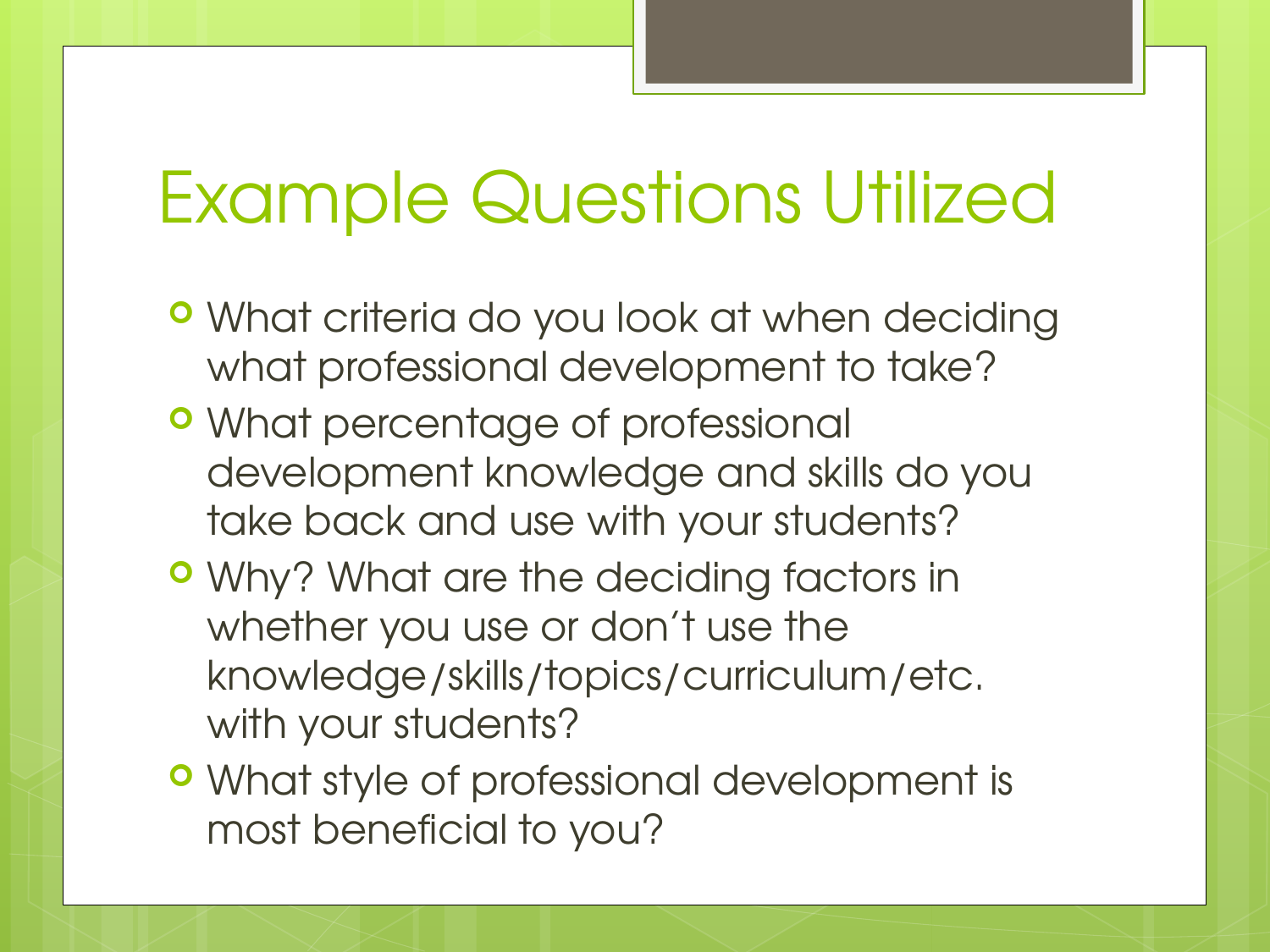

# Example Questions Utilized
What criteria do you look at when deciding what professional development to take?
What percentage of professional development knowledge and skills do you take back and use with your students?
Why? What are the deciding factors in whether you use or don’t use the knowledge/skills/topics/curriculum/etc. with your students?
What style of professional development is most beneficial to you?